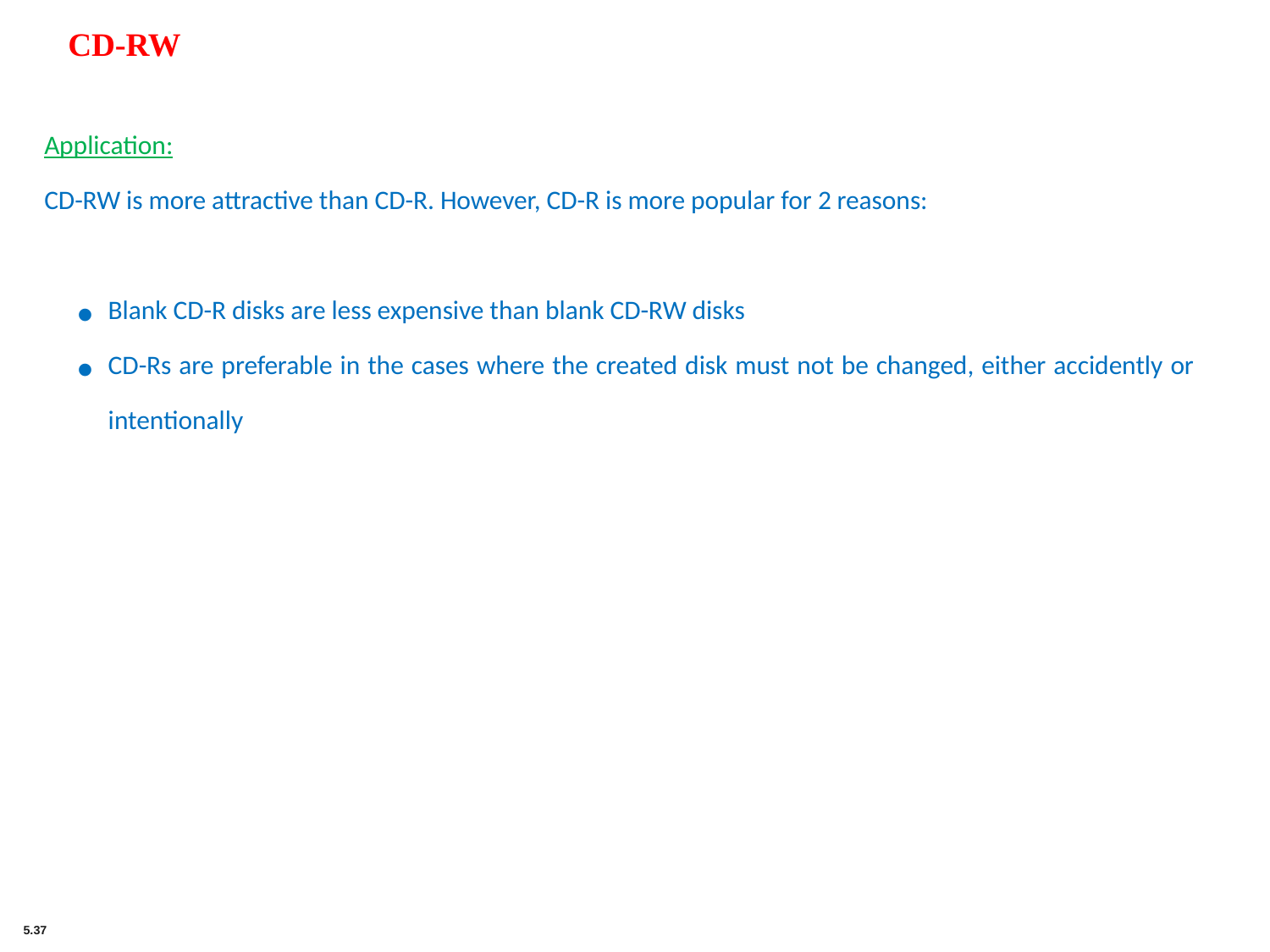

CD-RW
Application:
CD-RW is more attractive than CD-R. However, CD-R is more popular for 2 reasons:

Blank CD-R disks are less expensive than blank CD-RW disks
CD-Rs are preferable in the cases where the created disk must not be changed, either accidently or intentionally
5.37